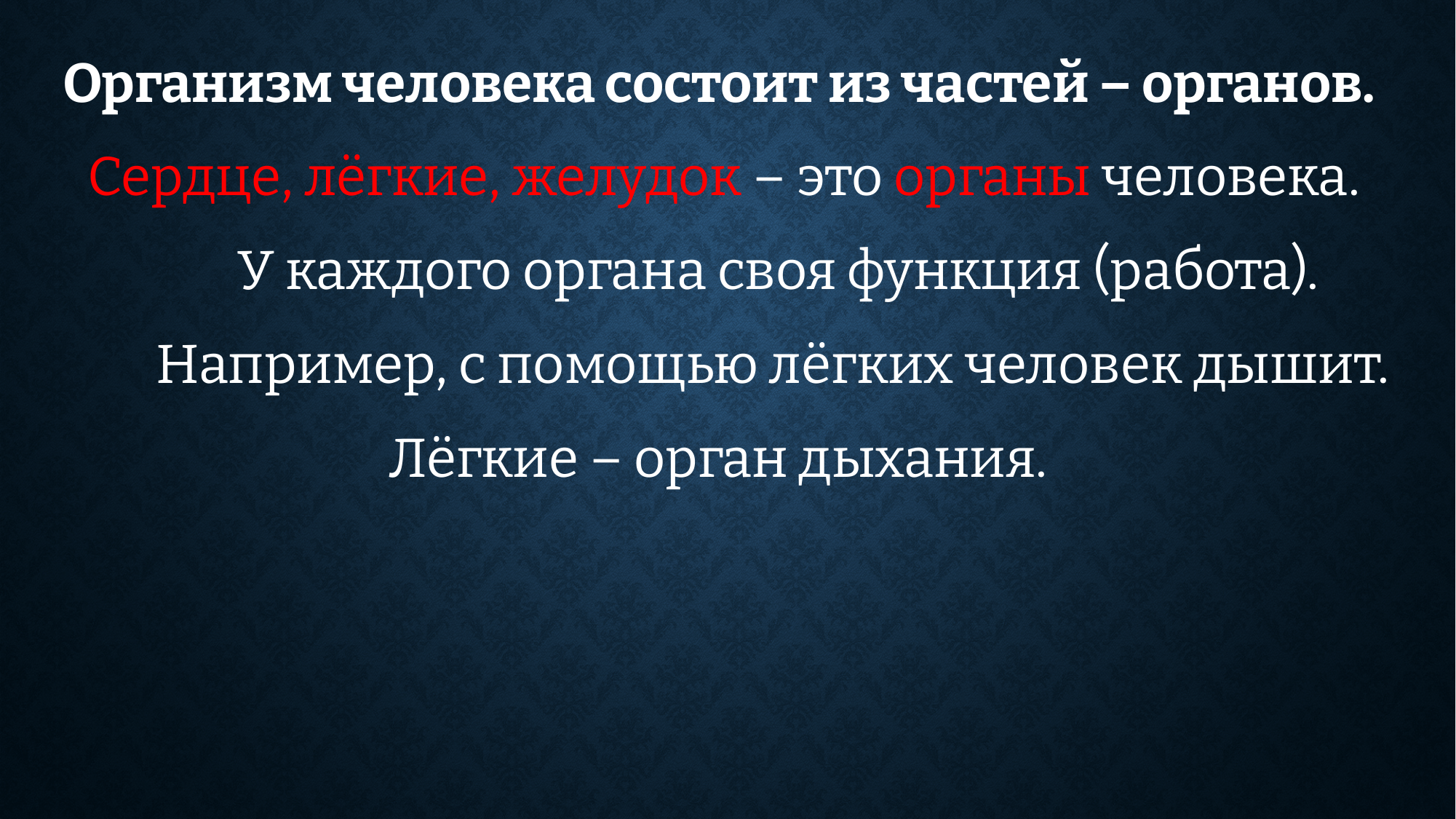

Организм человека состоит из частей – органов.
Сердце, лёгкие, желудок – это органы человека.
	У каждого органа своя функция (работа).
	Например, с помощью лёгких человек дышит.
Лёгкие – орган дыхания.